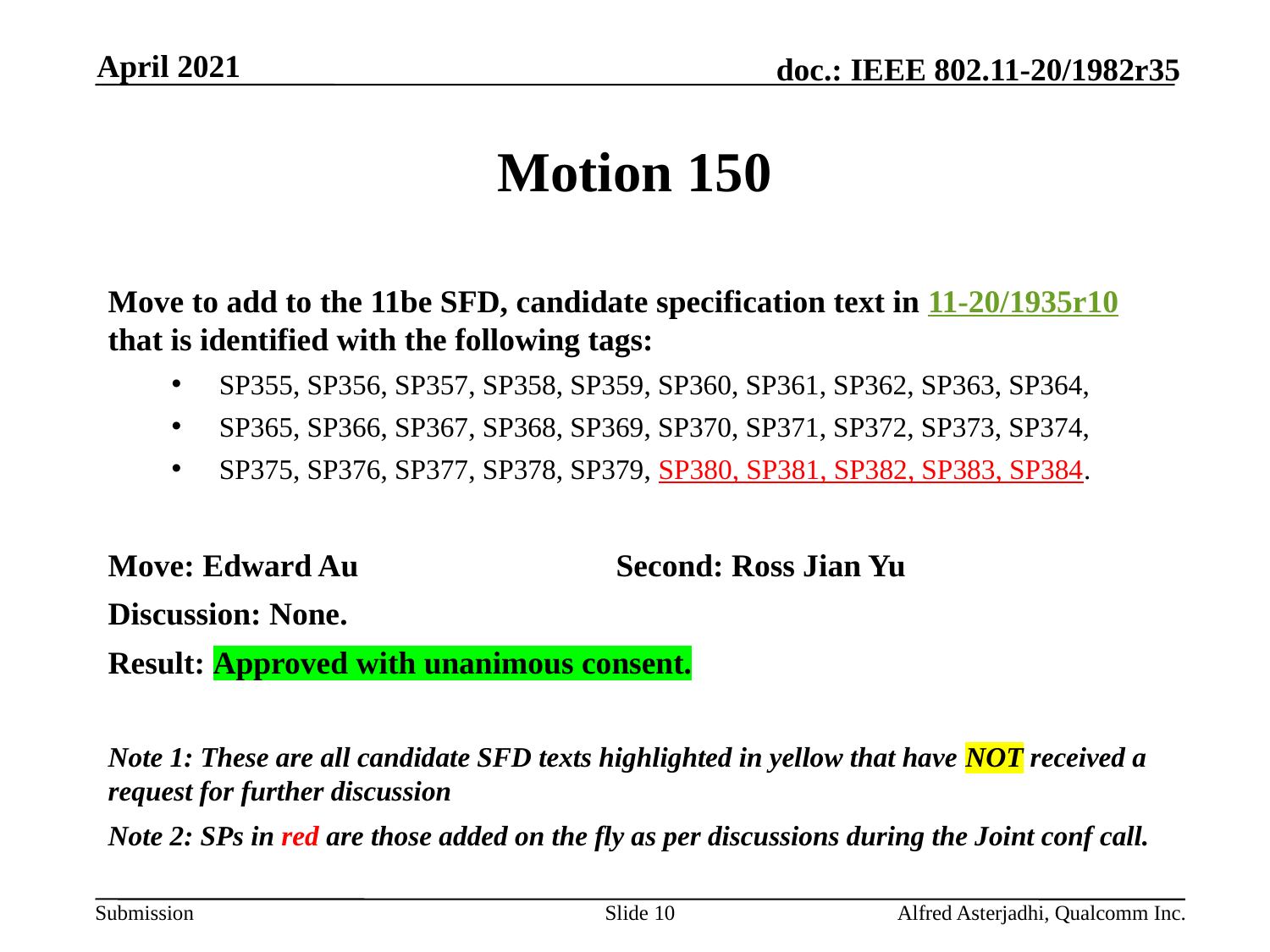

April 2021
# Motion 150
Move to add to the 11be SFD, candidate specification text in 11-20/1935r10 that is identified with the following tags:
SP355, SP356, SP357, SP358, SP359, SP360, SP361, SP362, SP363, SP364,
SP365, SP366, SP367, SP368, SP369, SP370, SP371, SP372, SP373, SP374,
SP375, SP376, SP377, SP378, SP379, SP380, SP381, SP382, SP383, SP384.

Move: Edward Au			Second: Ross Jian Yu
Discussion: None.
Result: Approved with unanimous consent.

Note 1: These are all candidate SFD texts highlighted in yellow that have NOT received a request for further discussion
Note 2: SPs in red are those added on the fly as per discussions during the Joint conf call.

Slide 10
Alfred Asterjadhi, Qualcomm Inc.